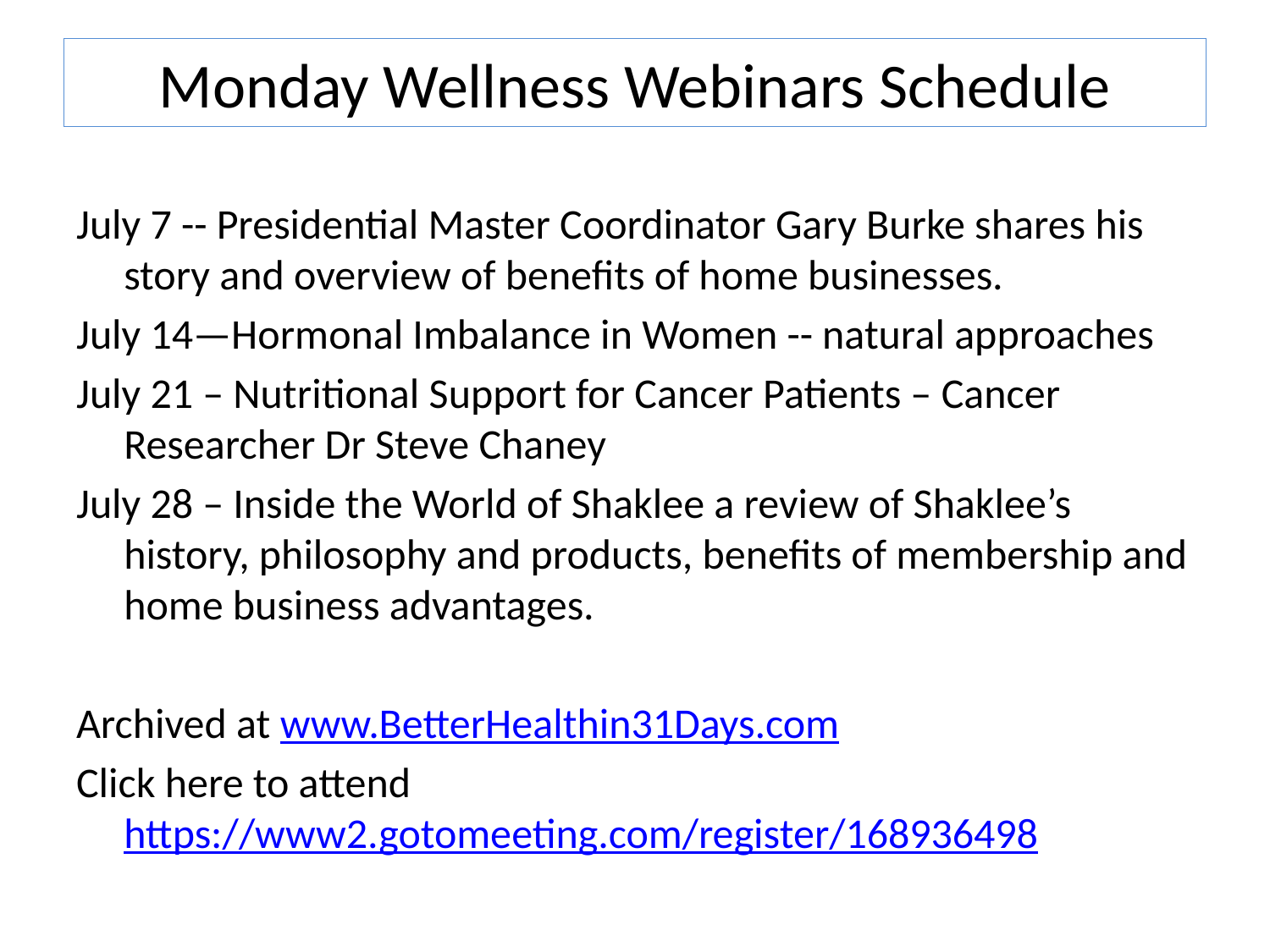

# Monday Wellness Webinars Schedule
July 7 -- Presidential Master Coordinator Gary Burke shares his story and overview of benefits of home businesses.
July 14—Hormonal Imbalance in Women -- natural approaches
July 21 – Nutritional Support for Cancer Patients – Cancer 	Researcher Dr Steve Chaney
July 28 – Inside the World of Shaklee a review of Shaklee’s history, philosophy and products, benefits of membership and home business advantages.

Archived at www.BetterHealthin31Days.com
Click here to attend https://www2.gotomeeting.com/register/168936498